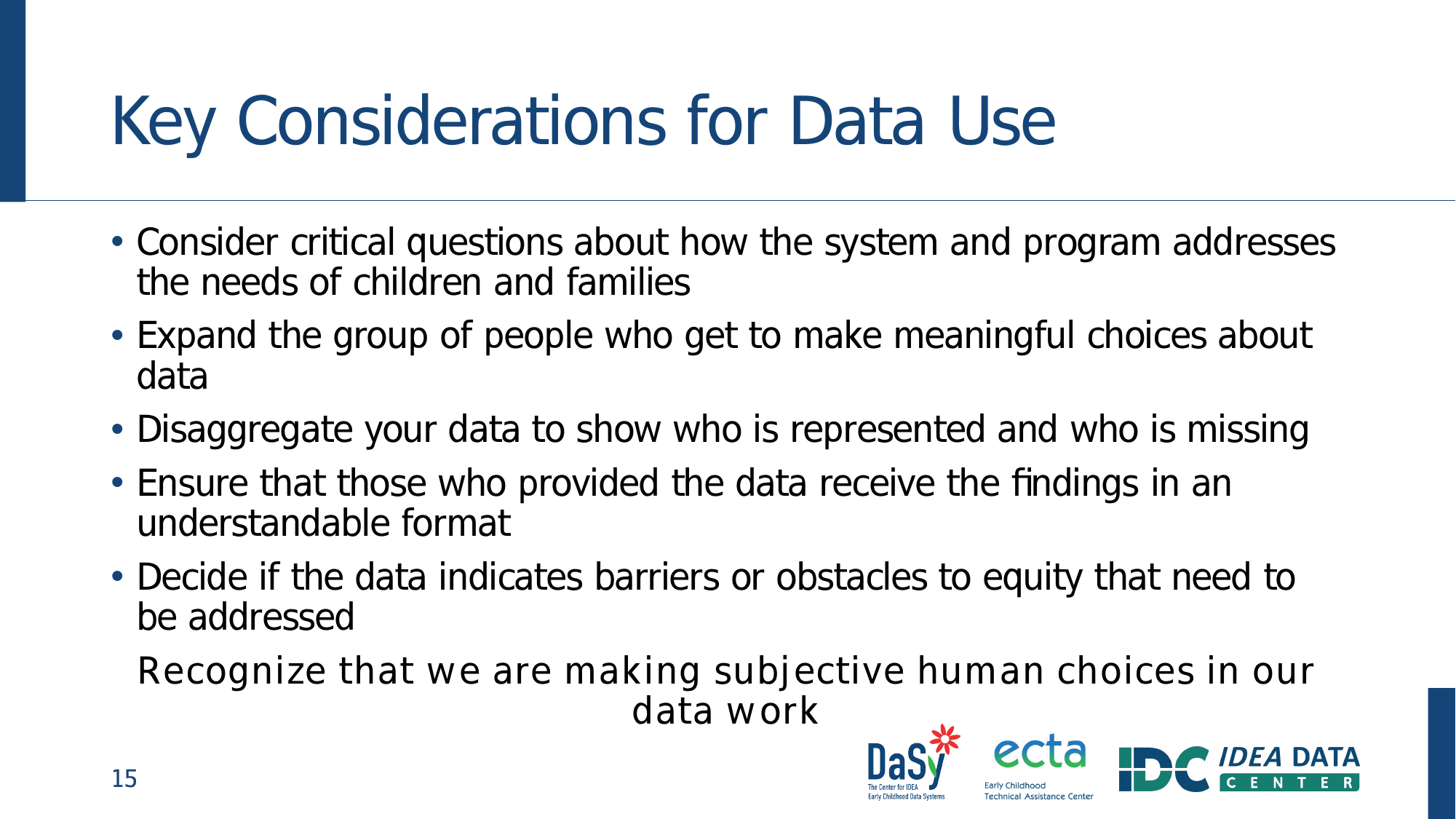

# Key Considerations for Data Use
Consider critical questions about how the system and program addresses the needs of children and families​
Expand the group of people who get to make meaningful choices about data
Disaggregate your data to show who is represented and who is missing
Ensure that those who provided the data receive the findings​ in an understandable format
Decide if the data indicates barriers or obstacles to equity that need to be addressed
Recognize that we are making subjective human choices in our data work